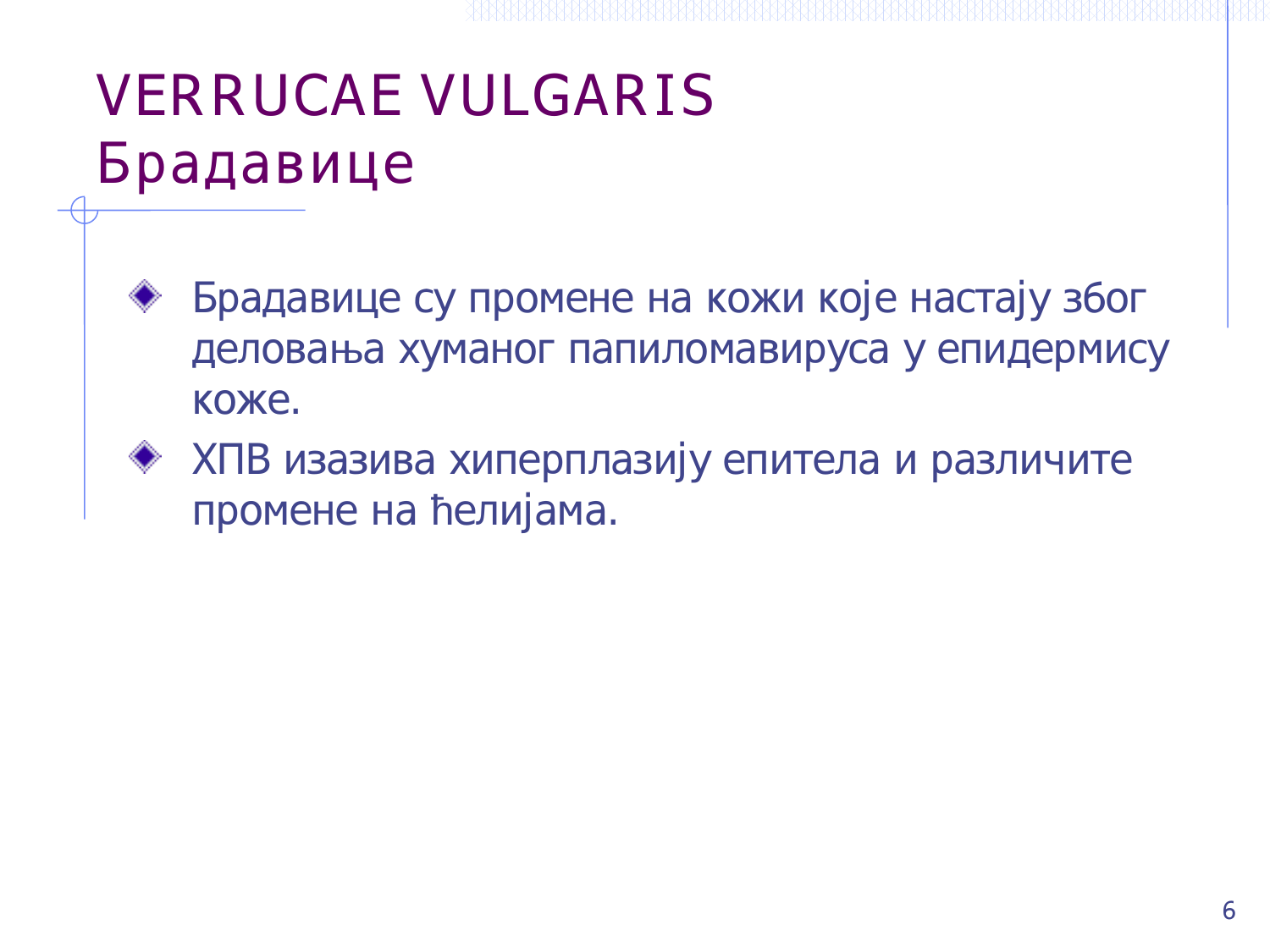

# VERRUCAE VULGARIS Брадавице
Брадавице су промене на кожи које настају због деловања хуманог папиломавируса у епидермису коже.
ХПВ изазива хиперплазију епитела и различите промене на ћелијама.
6